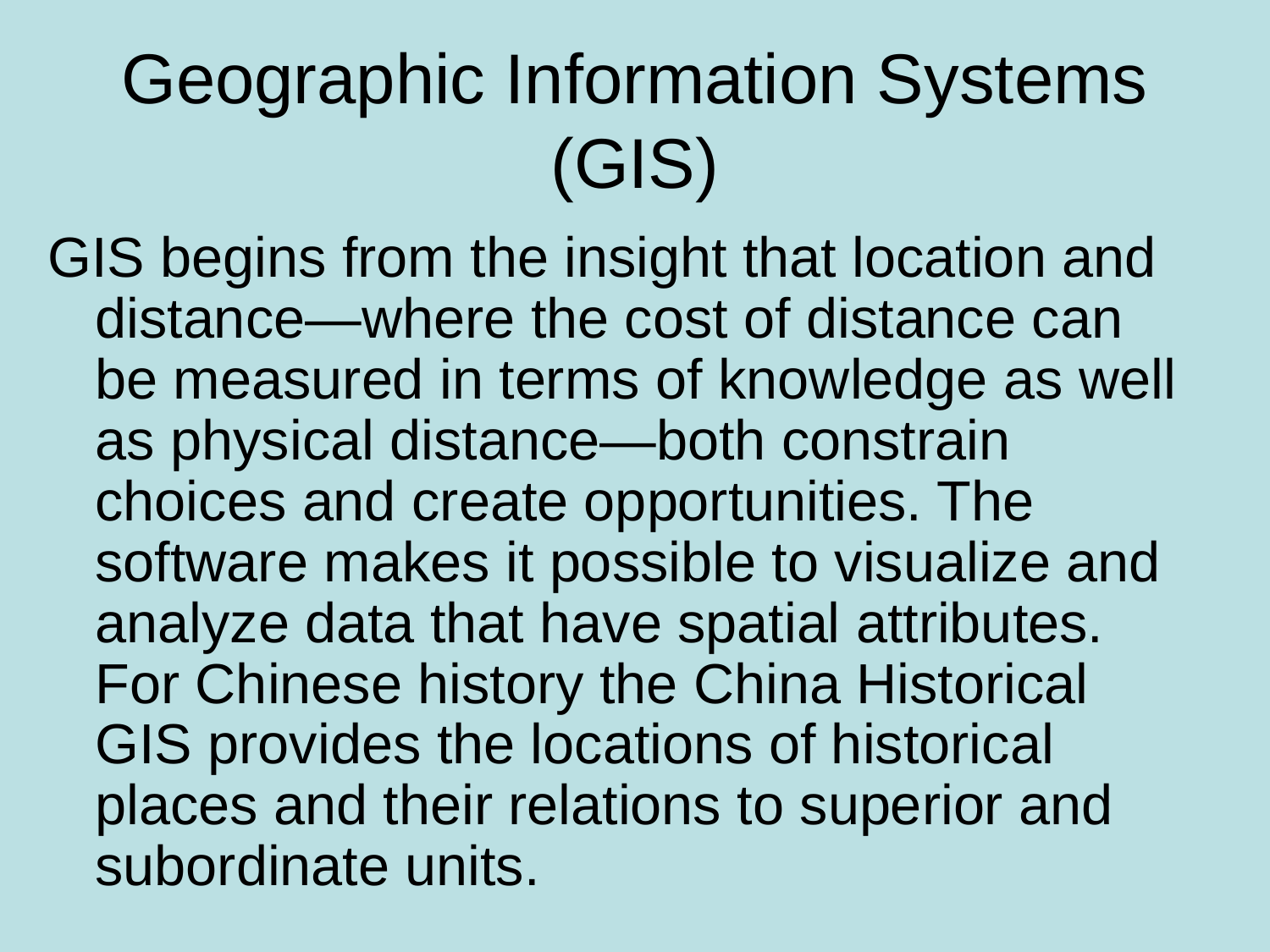

# Geographic Information Systems (GIS)
GIS begins from the insight that location and distance—where the cost of distance can be measured in terms of knowledge as well as physical distance—both constrain choices and create opportunities. The software makes it possible to visualize and analyze data that have spatial attributes. For Chinese history the China Historical GIS provides the locations of historical places and their relations to superior and subordinate units.